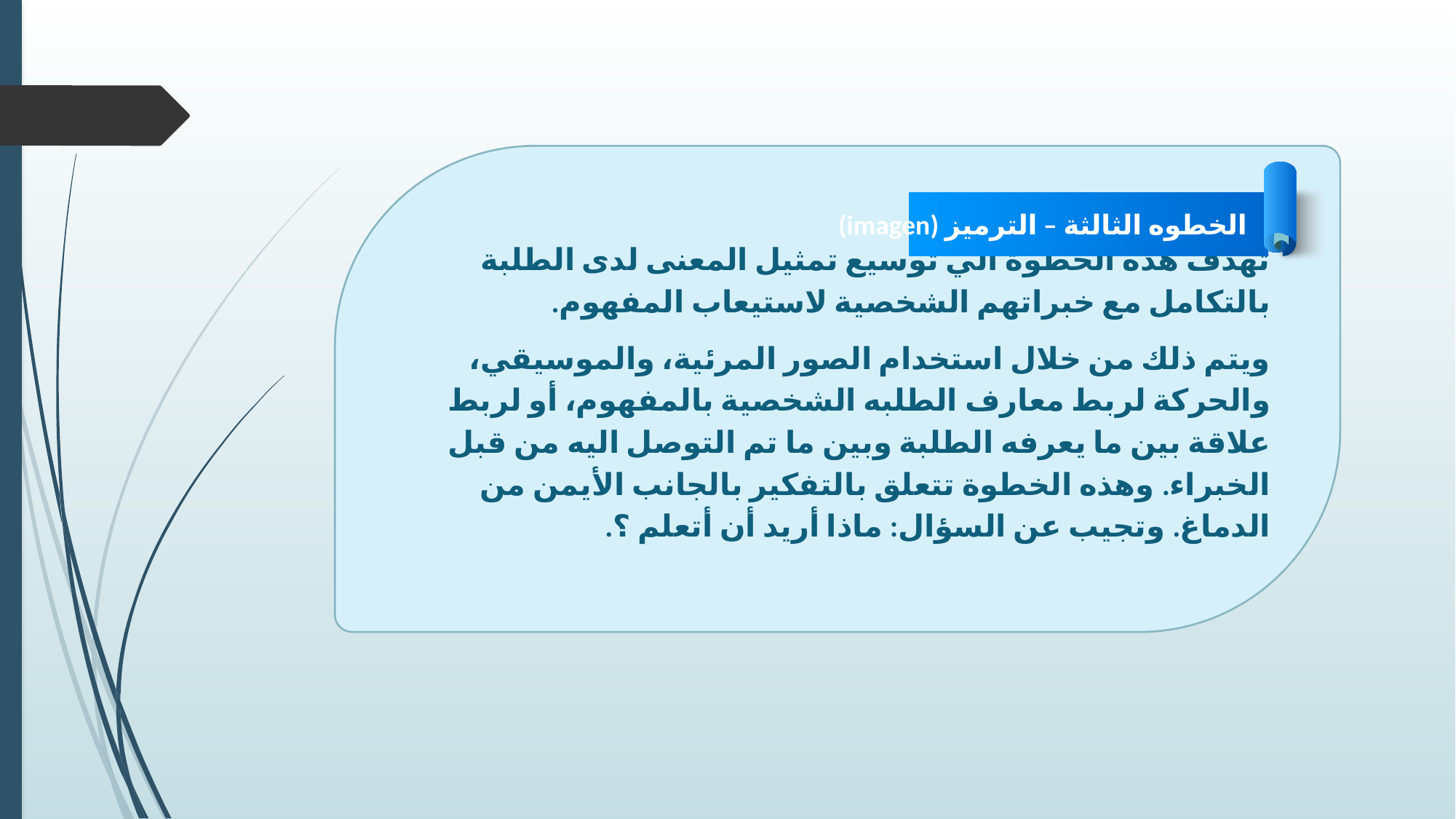

تهدف هذه الخطوة الي توسيع تمثيل المعنى لدى الطلبة بالتكامل مع خبراتهم الشخصية لاستيعاب المفهوم.
ويتم ذلك من خلال استخدام الصور المرئية، والموسيقي، والحركة لربط معارف الطلبه الشخصية بالمفهوم، أو لربط علاقة بين ما يعرفه الطلبة وبين ما تم التوصل اليه من قبل الخبراء. وهذه الخطوة تتعلق بالتفكير بالجانب الأيمن من الدماغ. وتجيب عن السؤال: ماذا أريد أن أتعلم ؟.

الخطوه الثالثة – الترميز (imagen)
المتعلم التخيلي